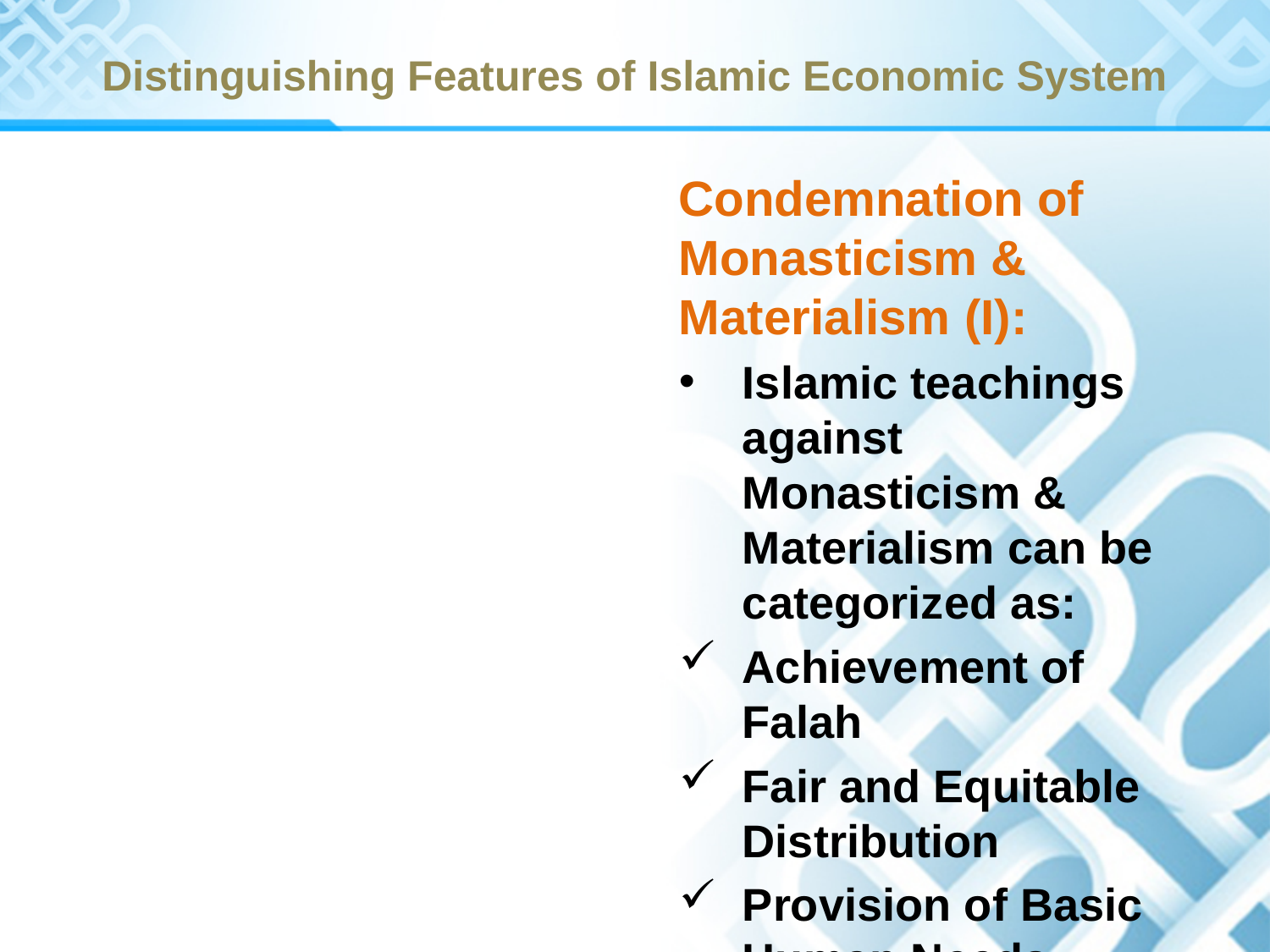

Distinguishing Features of Islamic Economic System
Condemnation of Monasticism & Materialism (I):
Islamic teachings against Monasticism & Materialism can be categorized as:
Achievement of Falah
Fair and Equitable Distribution
Provision of Basic Human Needs